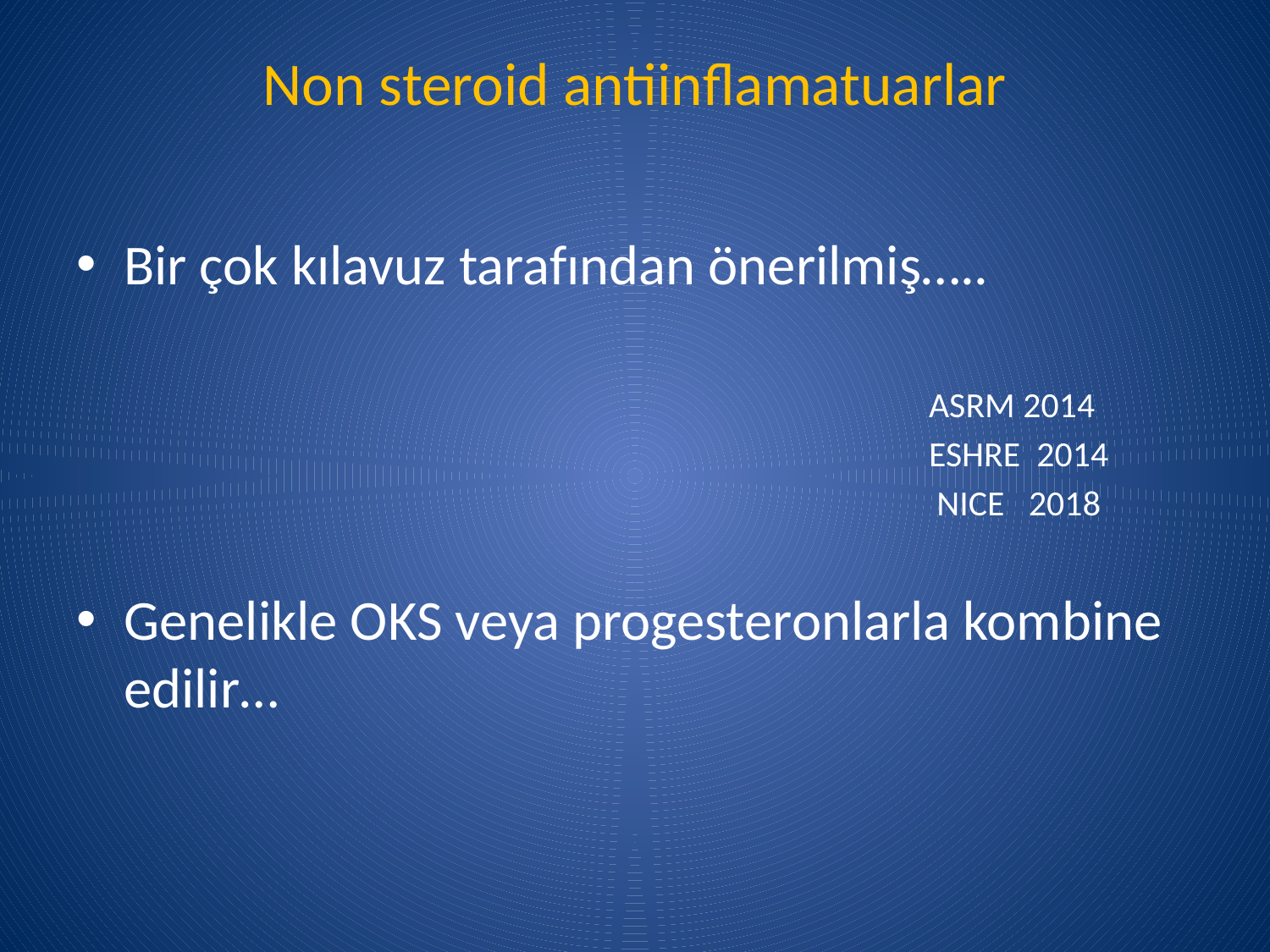

# Non steroid antiinflamatuarlar
Bir çok kılavuz tarafından önerilmiş…..

                                                                                                          ASRM 2014
                                                                                                          ESHRE  2014
                                                                                                           NICE   2018

Genelikle OKS veya progesteronlarla kombine edilir…